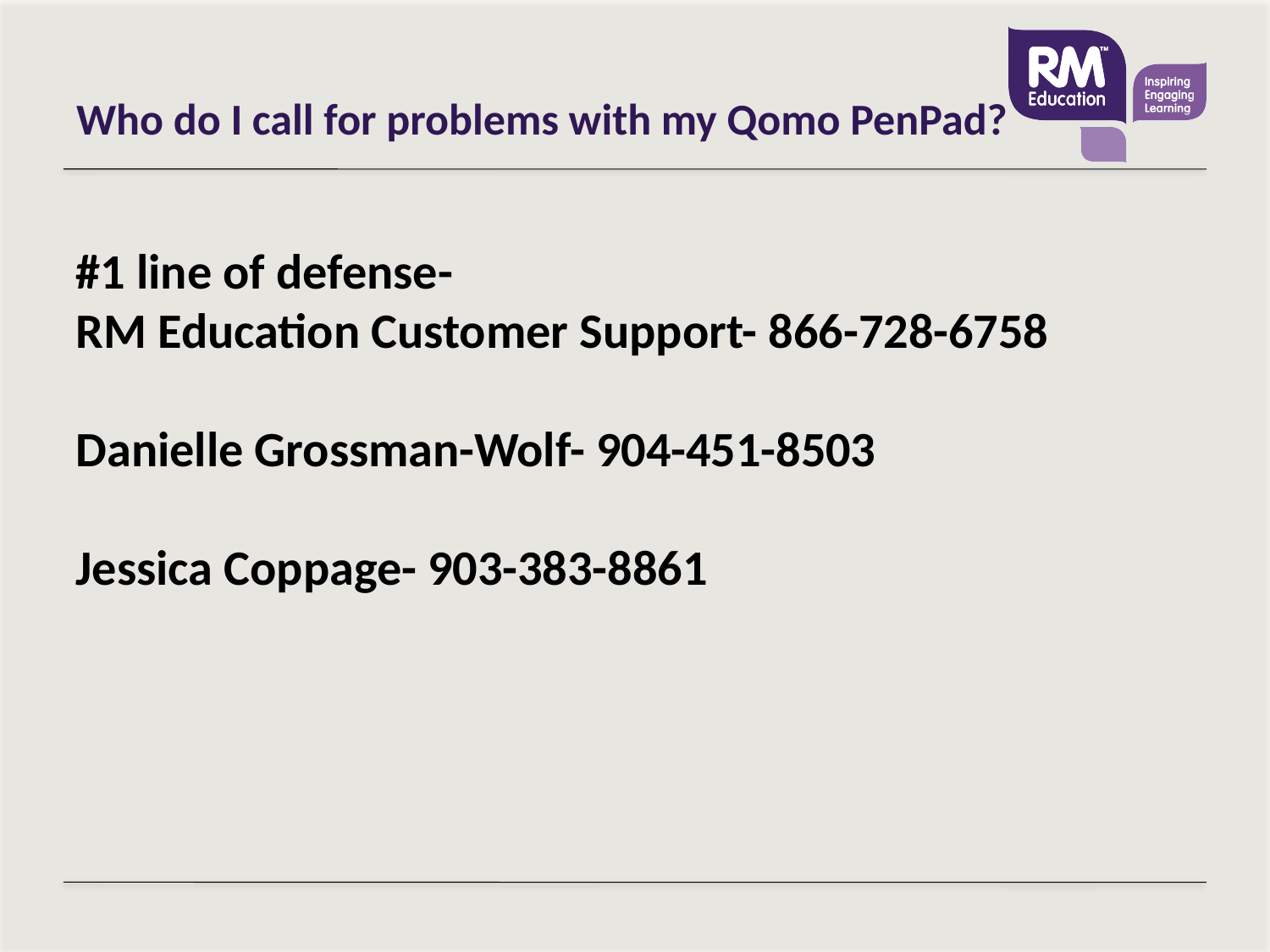

# Who do I call for problems with my Qomo PenPad?
#1 line of defense-
RM Education Customer Support- 866-728-6758

Danielle Grossman-Wolf- 904-451-8503

Jessica Coppage- 903-383-8861